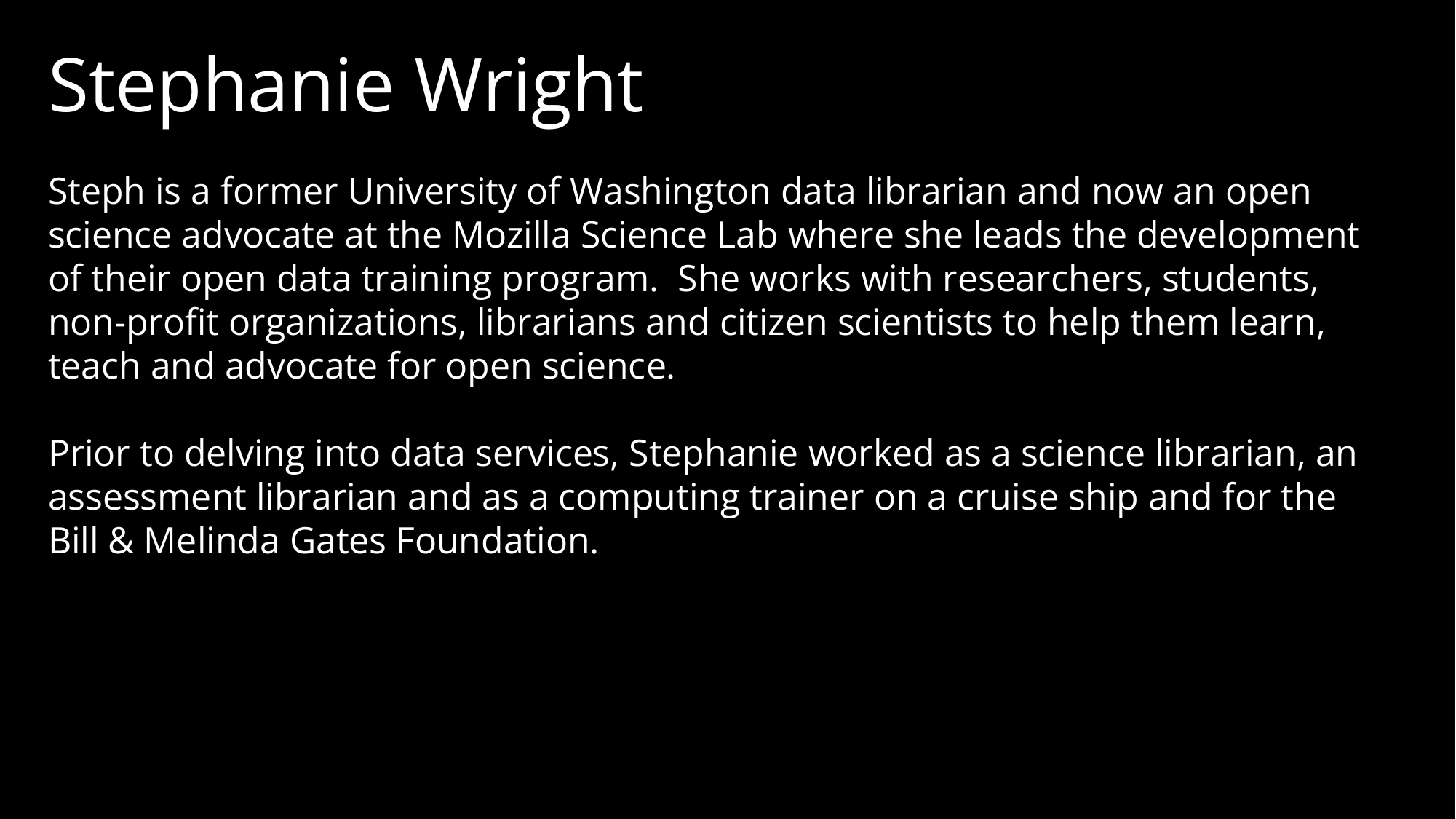

# Stephanie Wright
Steph is a former University of Washington data librarian and now an open science advocate at the Mozilla Science Lab where she leads the development of their open data training program.  She works with researchers, students, non-profit organizations, librarians and citizen scientists to help them learn, teach and advocate for open science.

Prior to delving into data services, Stephanie worked as a science librarian, an assessment librarian and as a computing trainer on a cruise ship and for the Bill & Melinda Gates Foundation.